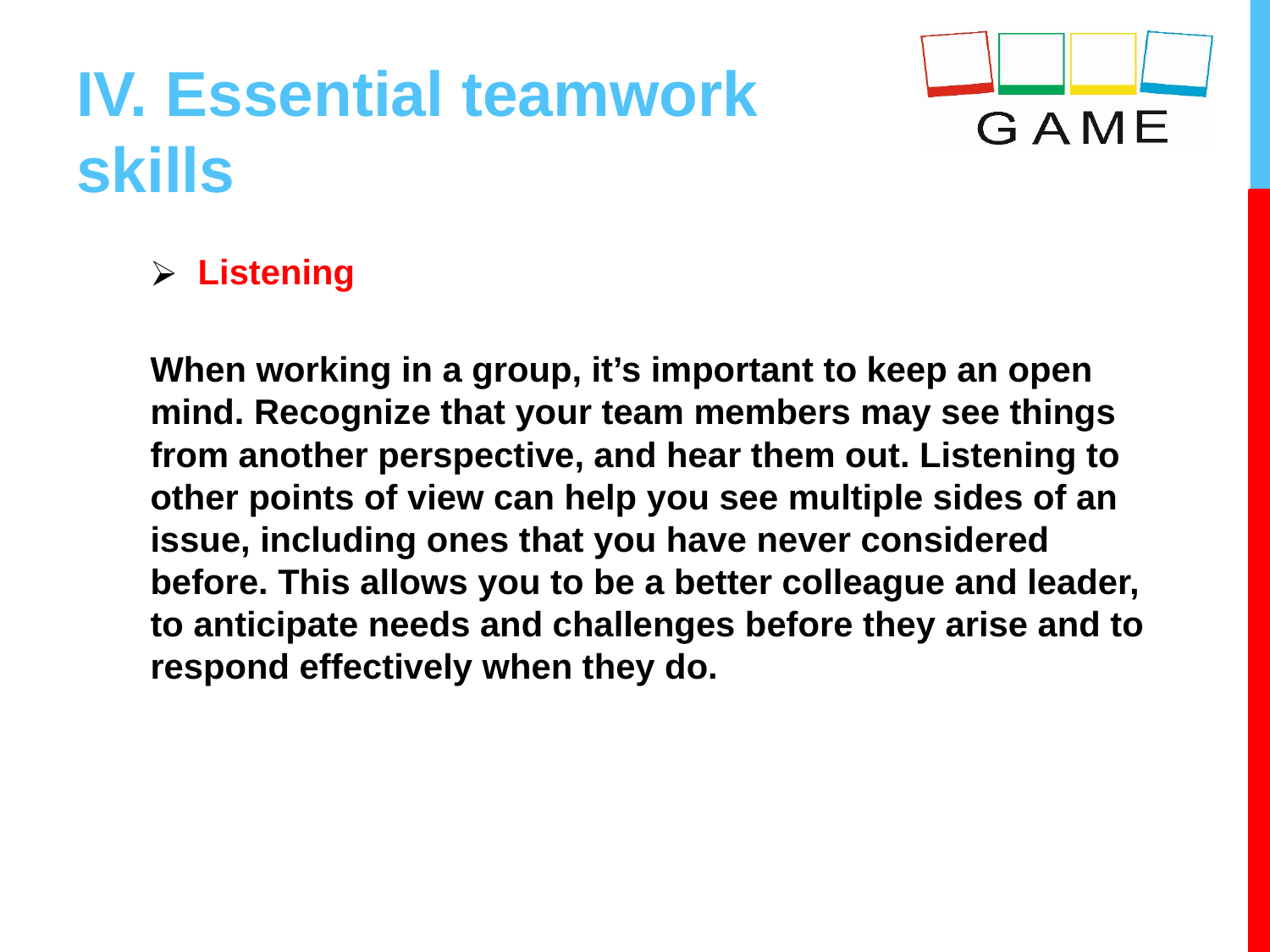

# IV. Essential teamwork skills
Listening

When working in a group, it’s important to keep an open mind. Recognize that your team members may see things from another perspective, and hear them out. Listening to other points of view can help you see multiple sides of an issue, including ones that you have never considered before. This allows you to be a better colleague and leader, to anticipate needs and challenges before they arise and to respond effectively when they do.